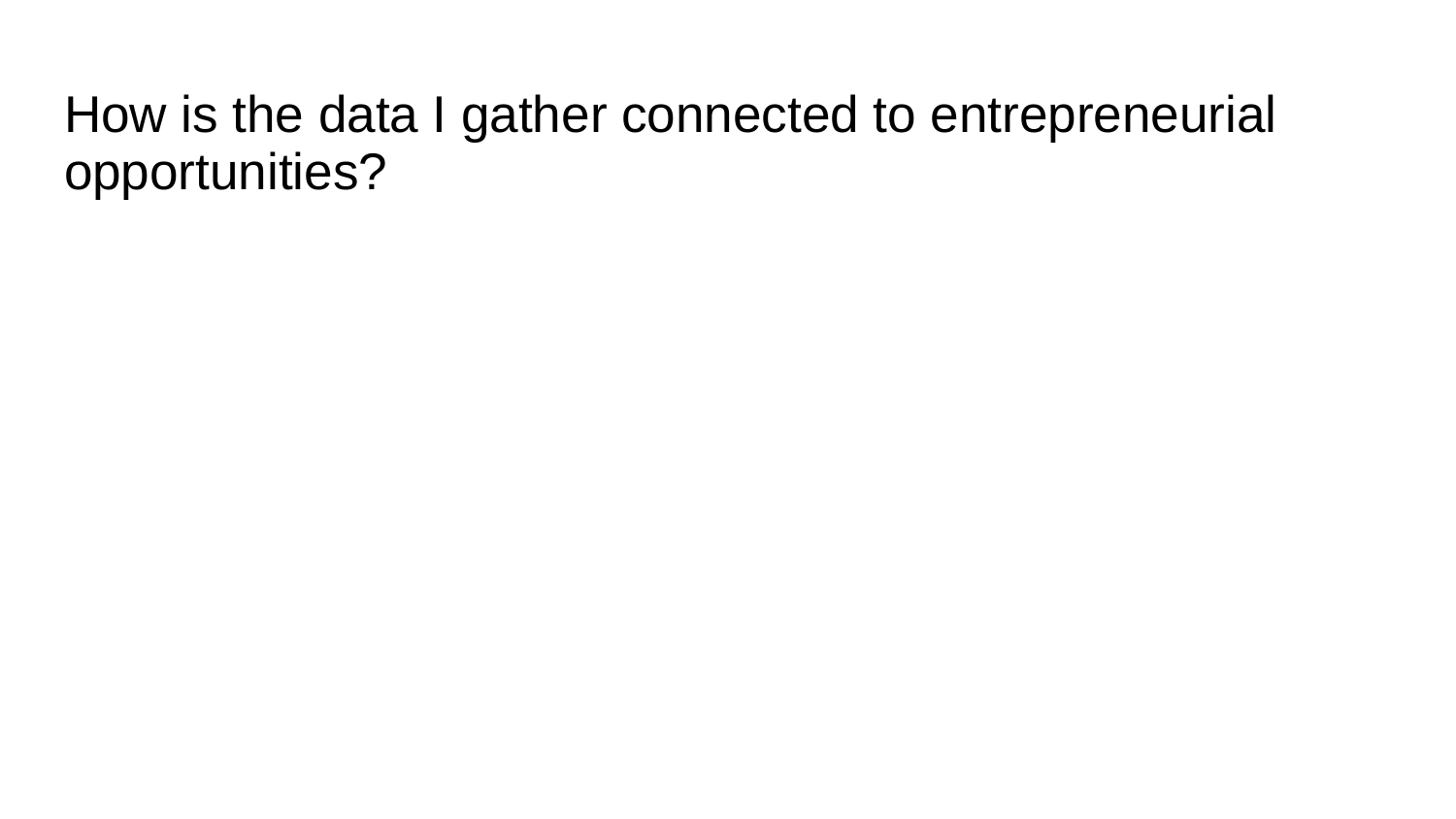

# How is the data I gather connected to entrepreneurial opportunities?